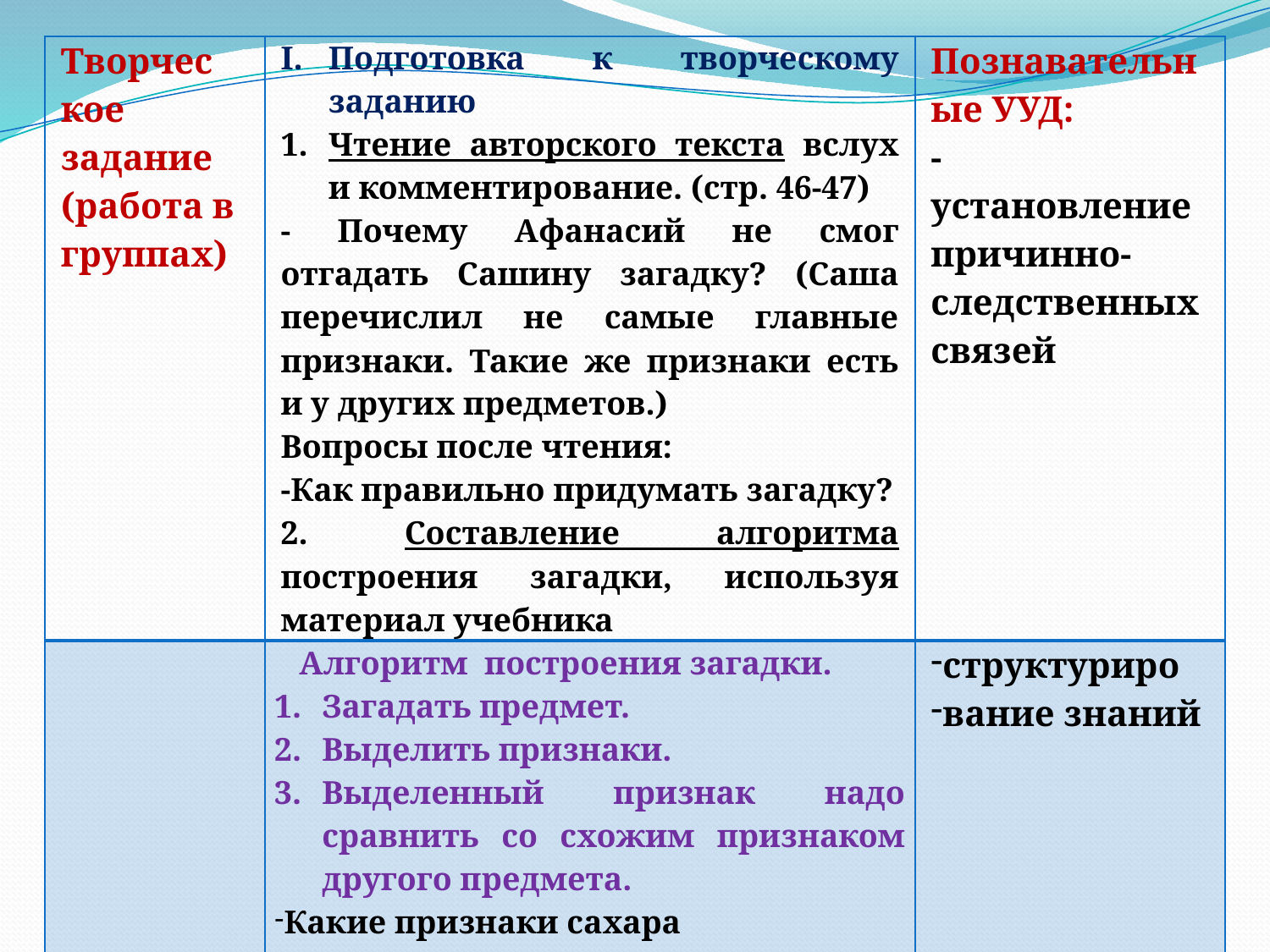

| Творчес кое задание (работа в группах) | Подготовка к творческому заданию Чтение авторского текста вслух и комментирование. (стр. 46-47) - Почему Афанасий не смог отгадать Сашину загадку? (Саша перечислил не самые главные признаки. Такие же признаки есть и у других предметов.) Вопросы после чтения: -Как правильно придумать загадку? 2. Составление алгоритма построения загадки, используя материал учебника | Познавательные УУД: - установление причинно-следственных связей |
| --- | --- | --- |
|  | Алгоритм построения загадки. Загадать предмет. Выделить признаки. Выделенный признак надо сравнить со схожим признаком другого предмета. Какие признаки сахара перечислены у Б.Заходера? - С чем сравнивает он первый снег? Но какое отличие у мух и снега? | структуриро вание знаний |